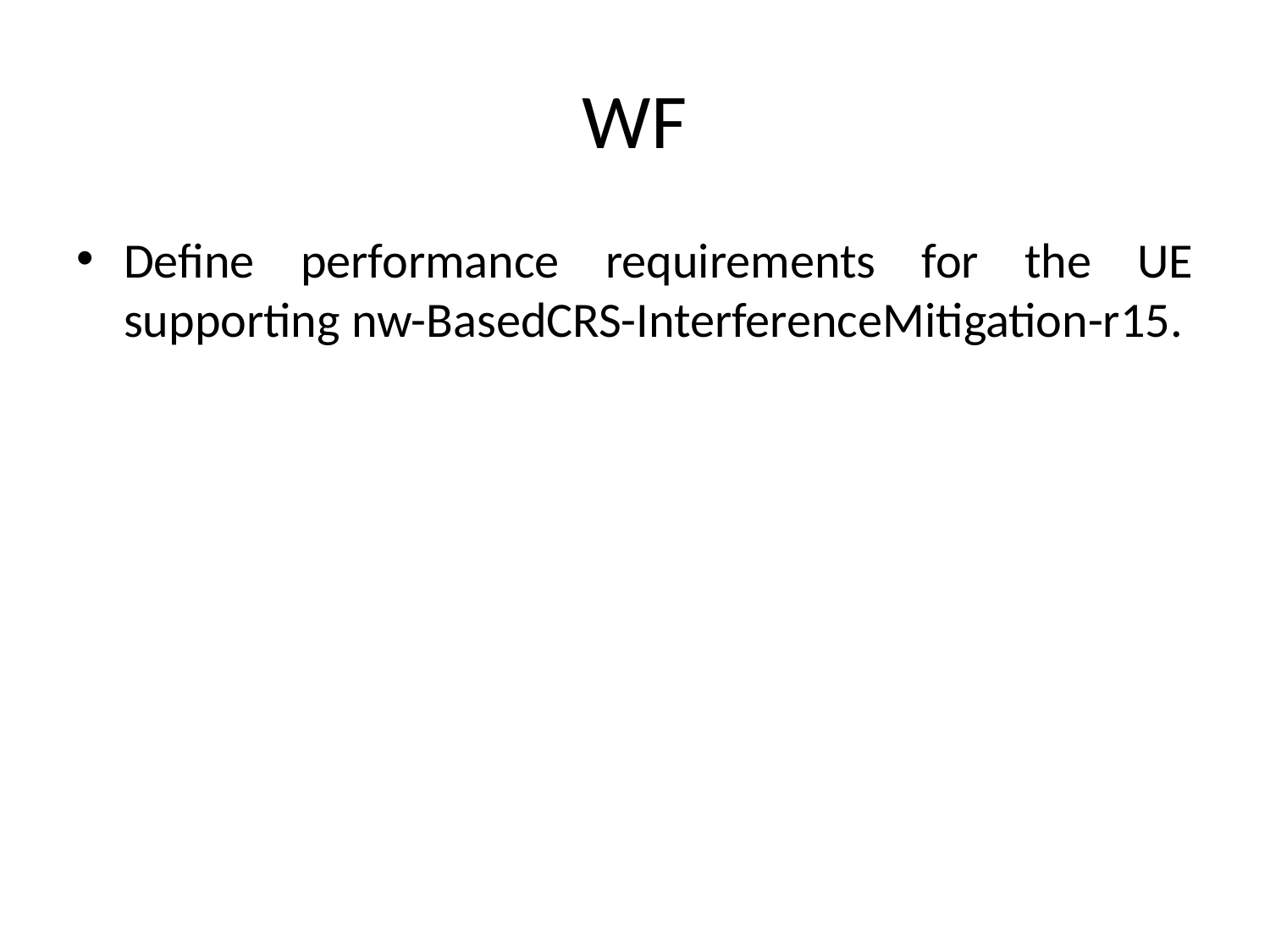

# WF
Define performance requirements for the UE supporting nw-BasedCRS-InterferenceMitigation-r15.